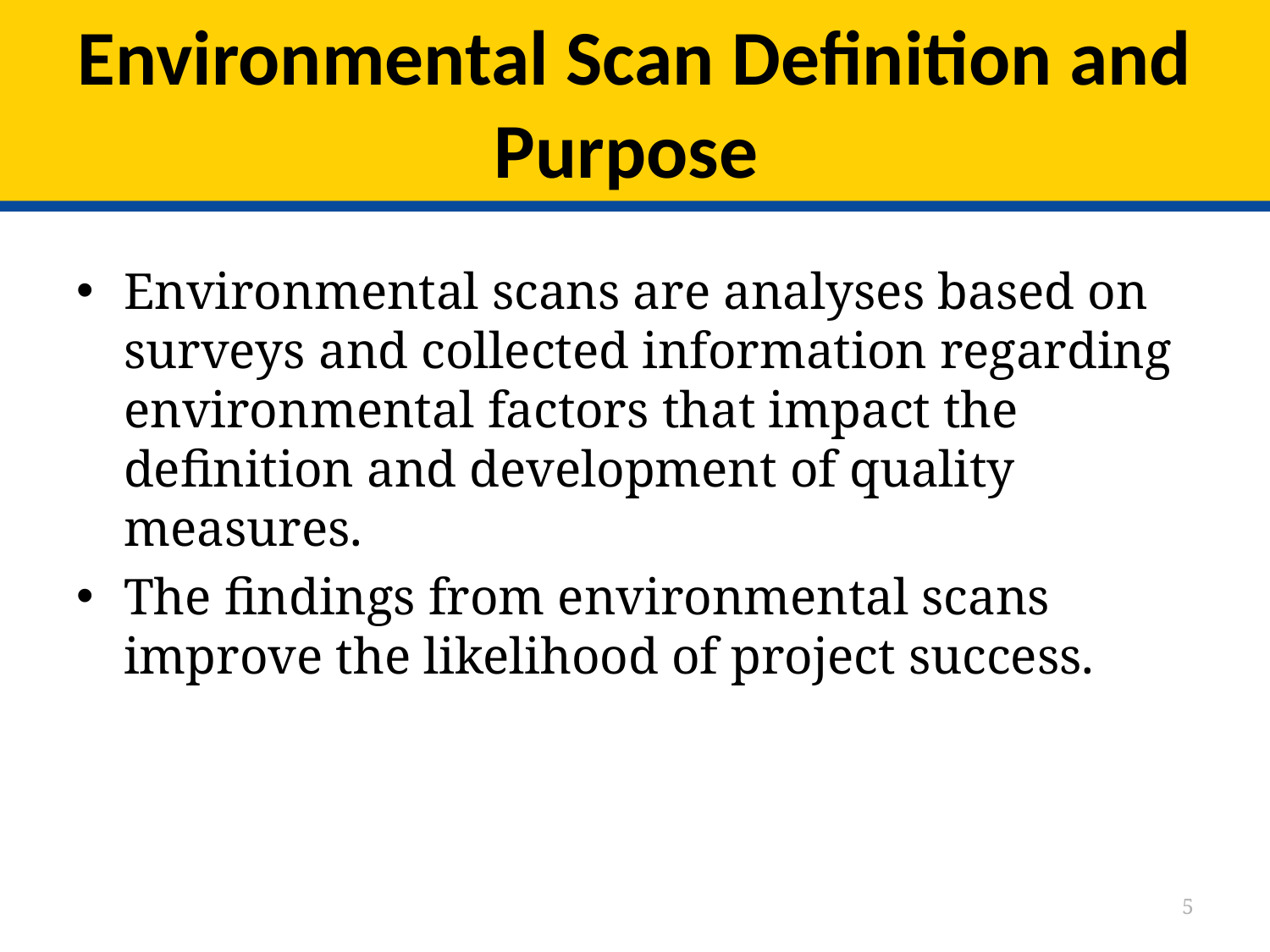

# Environmental Scan Definition and Purpose
Environmental scans are analyses based on surveys and collected information regarding environmental factors that impact the definition and development of quality measures.
The findings from environmental scans improve the likelihood of project success.

5